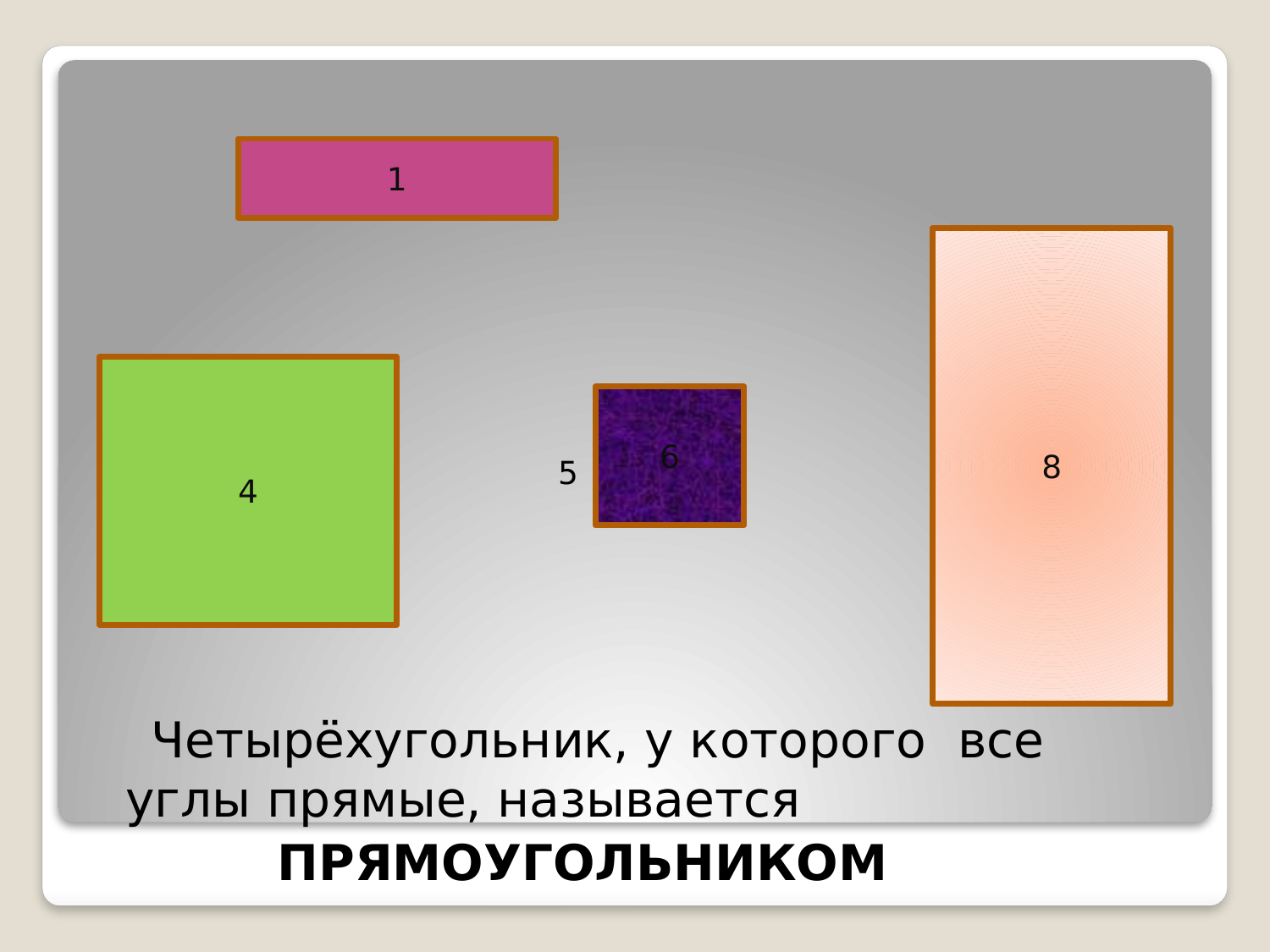

#
1
8
4
6
5
    Четырёхугольник, у которого  все   углы прямые, называется
           ПРЯМОУГОЛЬНИКОМ